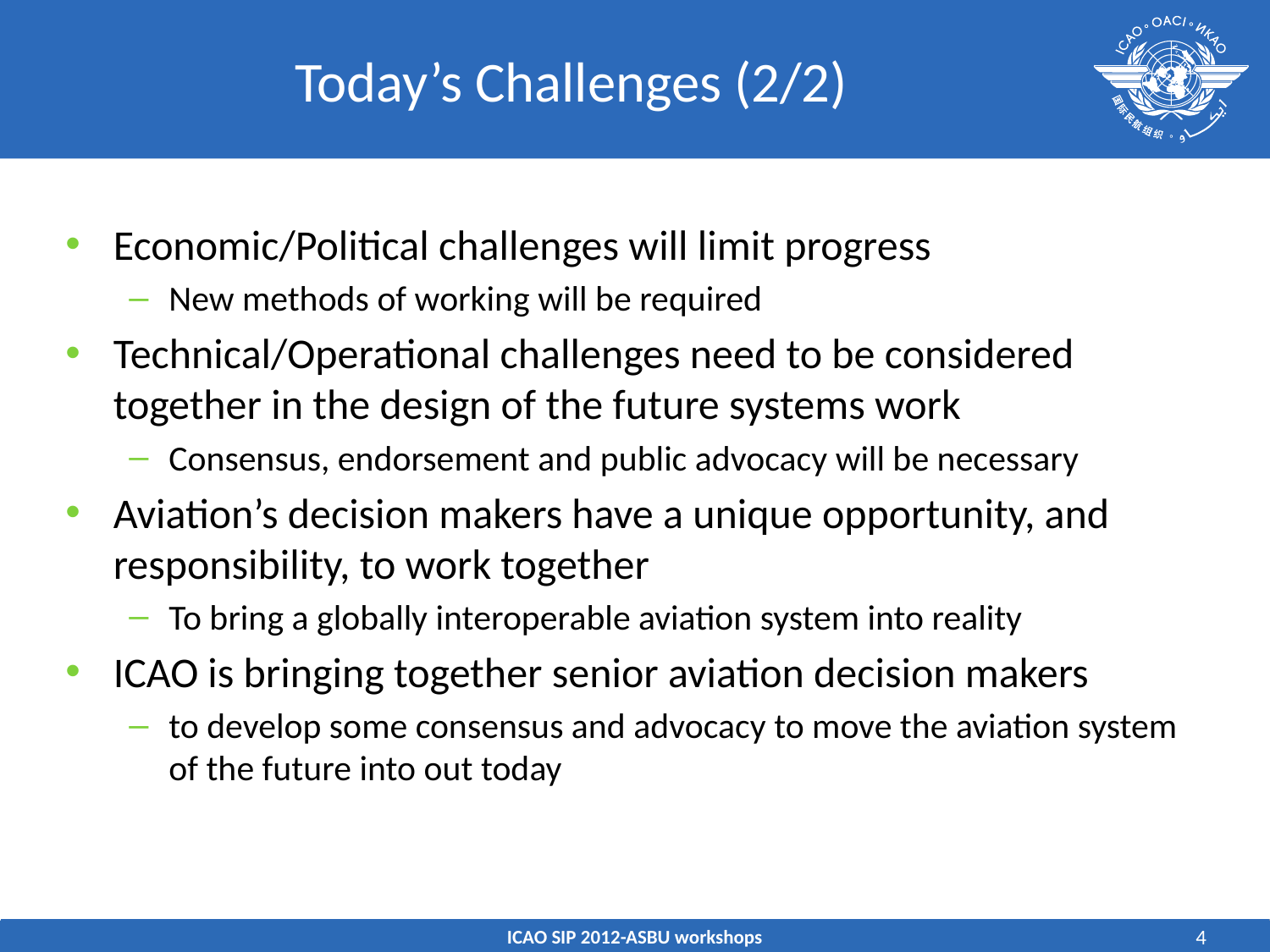

# Today’s Challenges (2/2)
Economic/Political challenges will limit progress
New methods of working will be required
Technical/Operational challenges need to be considered together in the design of the future systems work
Consensus, endorsement and public advocacy will be necessary
Aviation’s decision makers have a unique opportunity, and responsibility, to work together
To bring a globally interoperable aviation system into reality
ICAO is bringing together senior aviation decision makers
to develop some consensus and advocacy to move the aviation system of the future into out today

ICAO SIP 2012-ASBU workshops
4